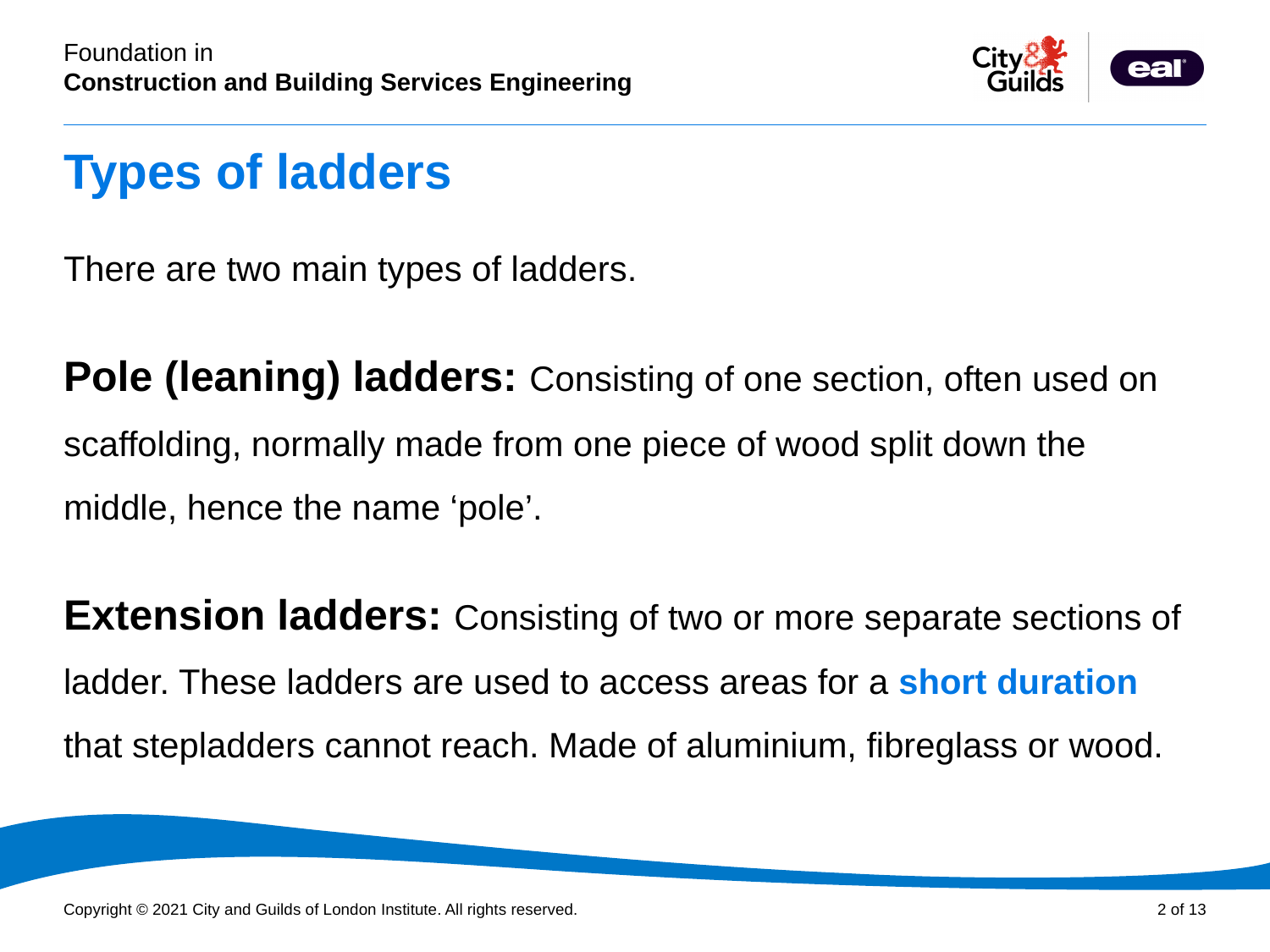

# Types of ladders
There are two main types of ladders.
Pole (leaning) ladders: Consisting of one section, often used on scaffolding, normally made from one piece of wood split down the middle, hence the name ‘pole’.
Extension ladders: Consisting of two or more separate sections of ladder. These ladders are used to access areas for a short duration that stepladders cannot reach. Made of aluminium, fibreglass or wood.